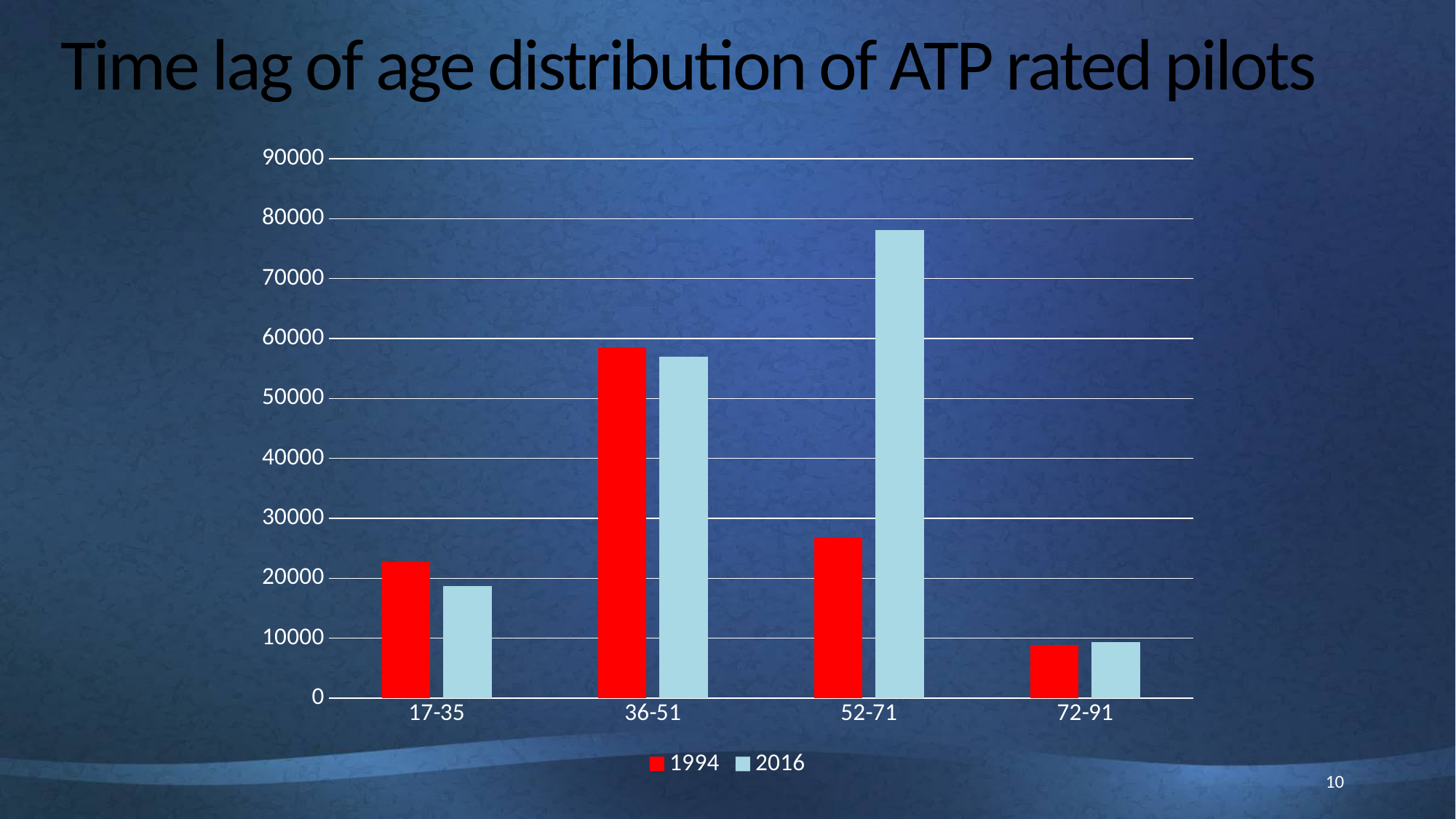

# Time lag of age distribution of ATP rated pilots

### Chart

| Category | 1994 | 2016 |
|---|---|---|
| 17-35 | 22739.0 | 18714.0 |
| 36-51 | 58552.0 | 57022.0 |
| 52-71 | 26871.0 | 78102.0 |
| 72-91 | 8908.0 | 9382.0 |
10